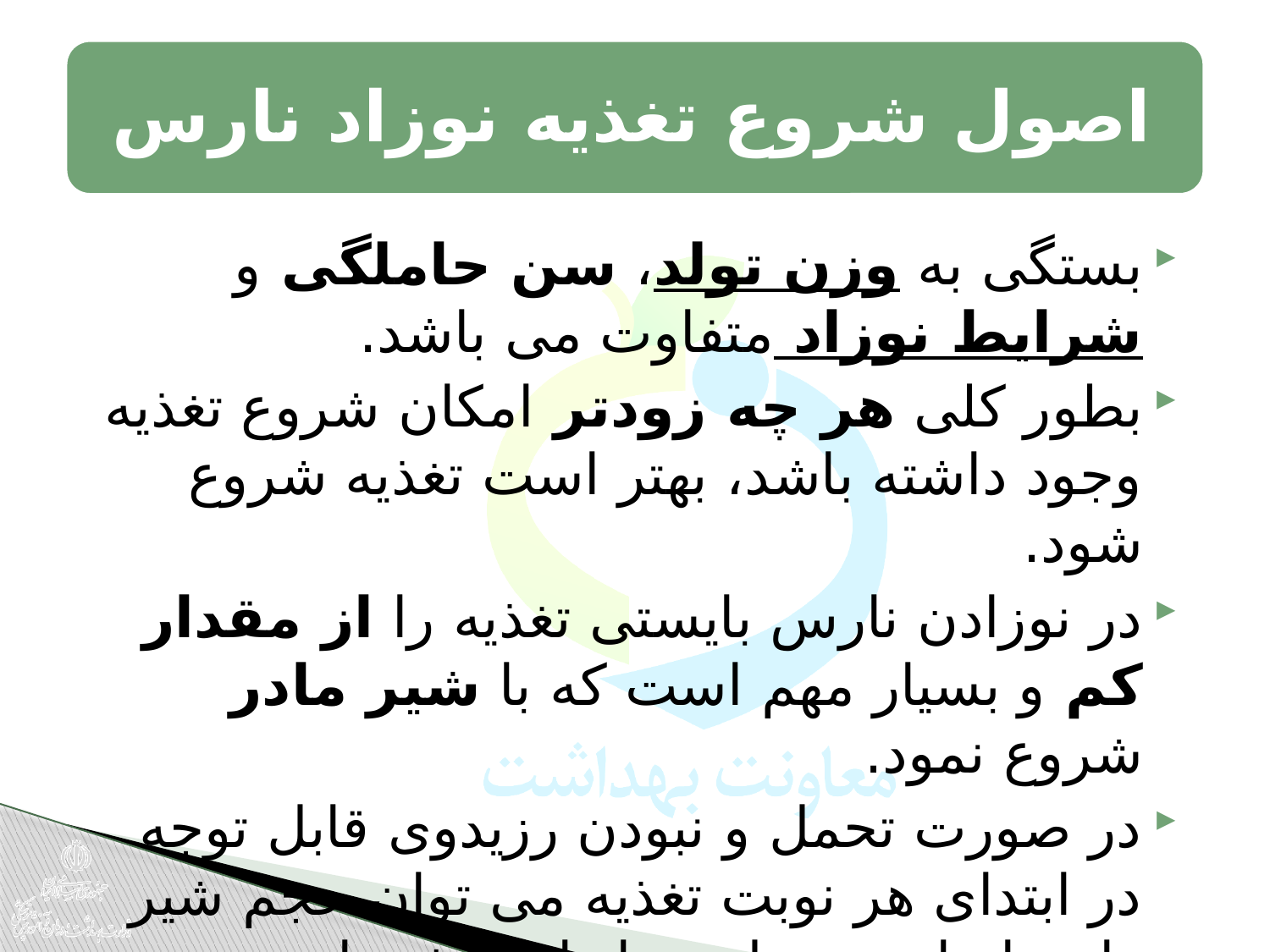

اصول شروع تغذیه نوزاد نارس
بستگی به وزن تولد، سن حاملگی و شرایط نوزاد متفاوت می باشد.
بطور کلی هر چه زودتر امکان شروع تغذیه وجود داشته باشد، بهتر است تغذیه شروع شود.
در نوزادن نارس بایستی تغذیه را از مقدار کم و بسیار مهم است که با شیر مادر شروع نمود.
در صورت تحمل و نبودن رزیدوی قابل توجه در ابتدای هر نوبت تغذیه می توان حجم شیر را بر اساس تحمل نوزاد افزایش داد.